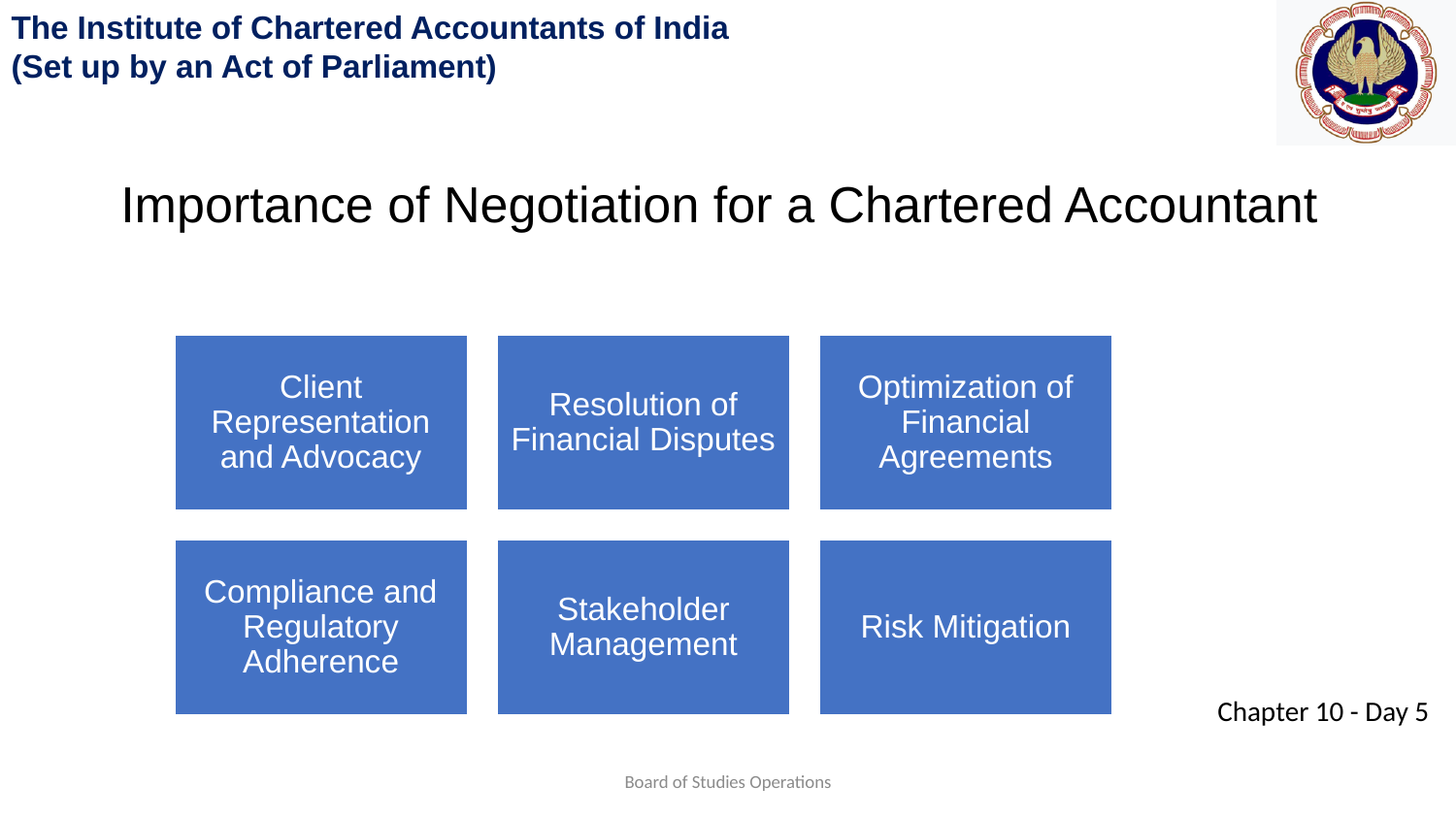

Importance of Negotiation for a Chartered Accountant
Client Representation and Advocacy
Resolution of Financial Disputes
Optimization of Financial Agreements
Compliance and Regulatory Adherence
Stakeholder Management
Risk Mitigation
Board of Studies Operations